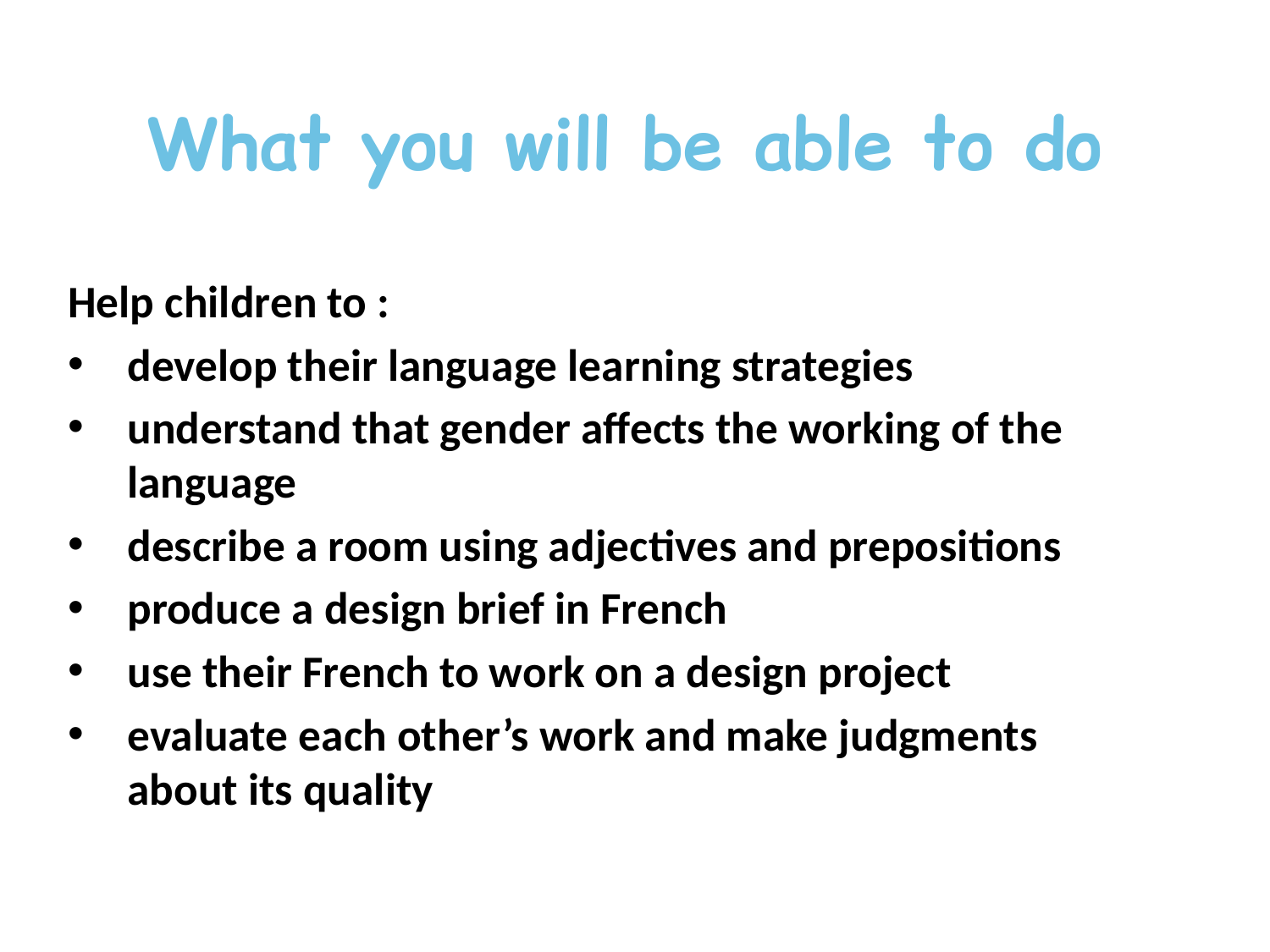

# What you will be able to do
Help children to :
develop their language learning strategies
understand that gender affects the working of the language
describe a room using adjectives and prepositions
produce a design brief in French
use their French to work on a design project
evaluate each other’s work and make judgments about its quality